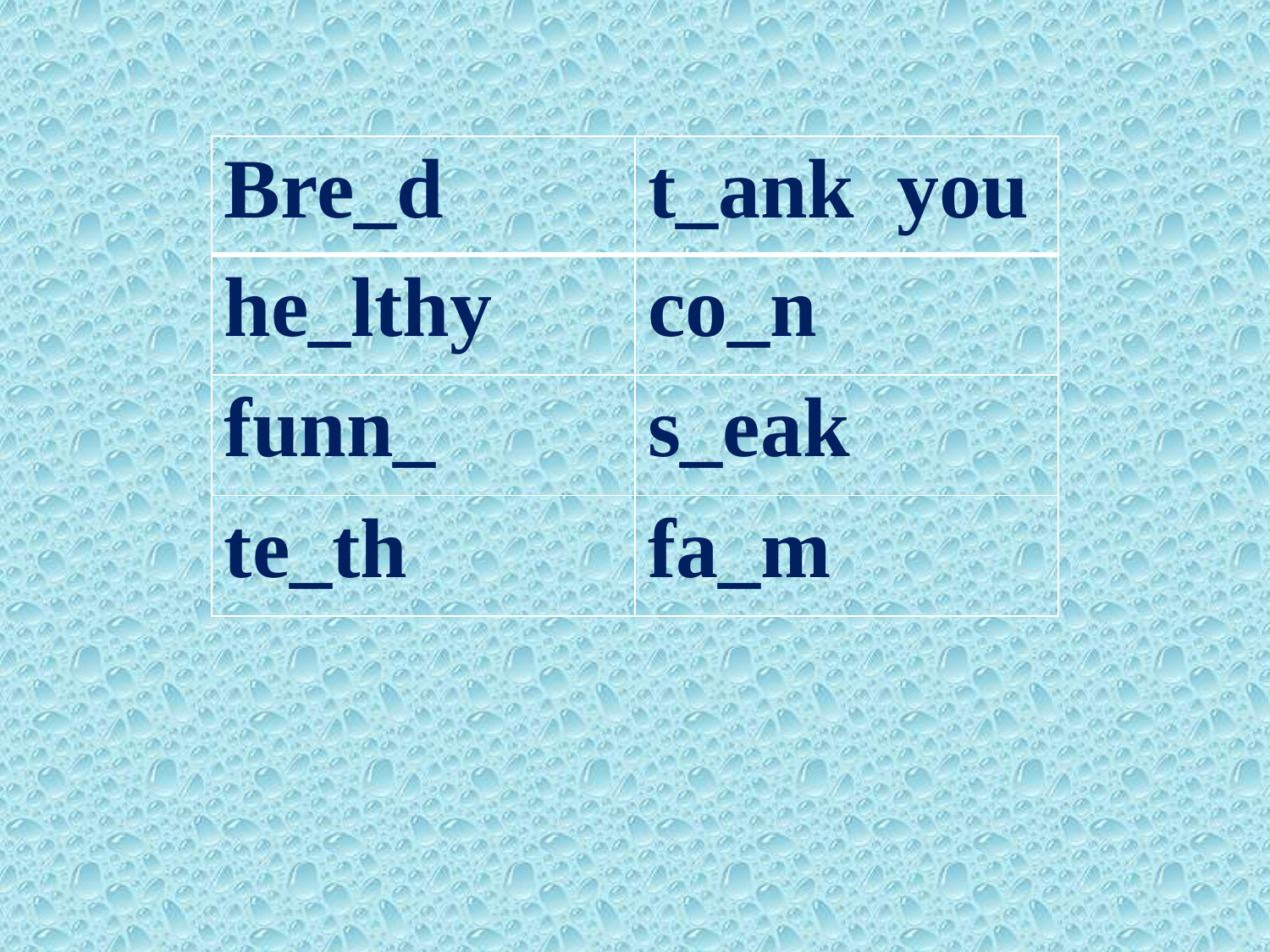

| Bre\_d | t\_ank you |
| --- | --- |
| he\_lthy | co\_n |
| funn\_ | s\_eak |
| te\_th | fa\_m |